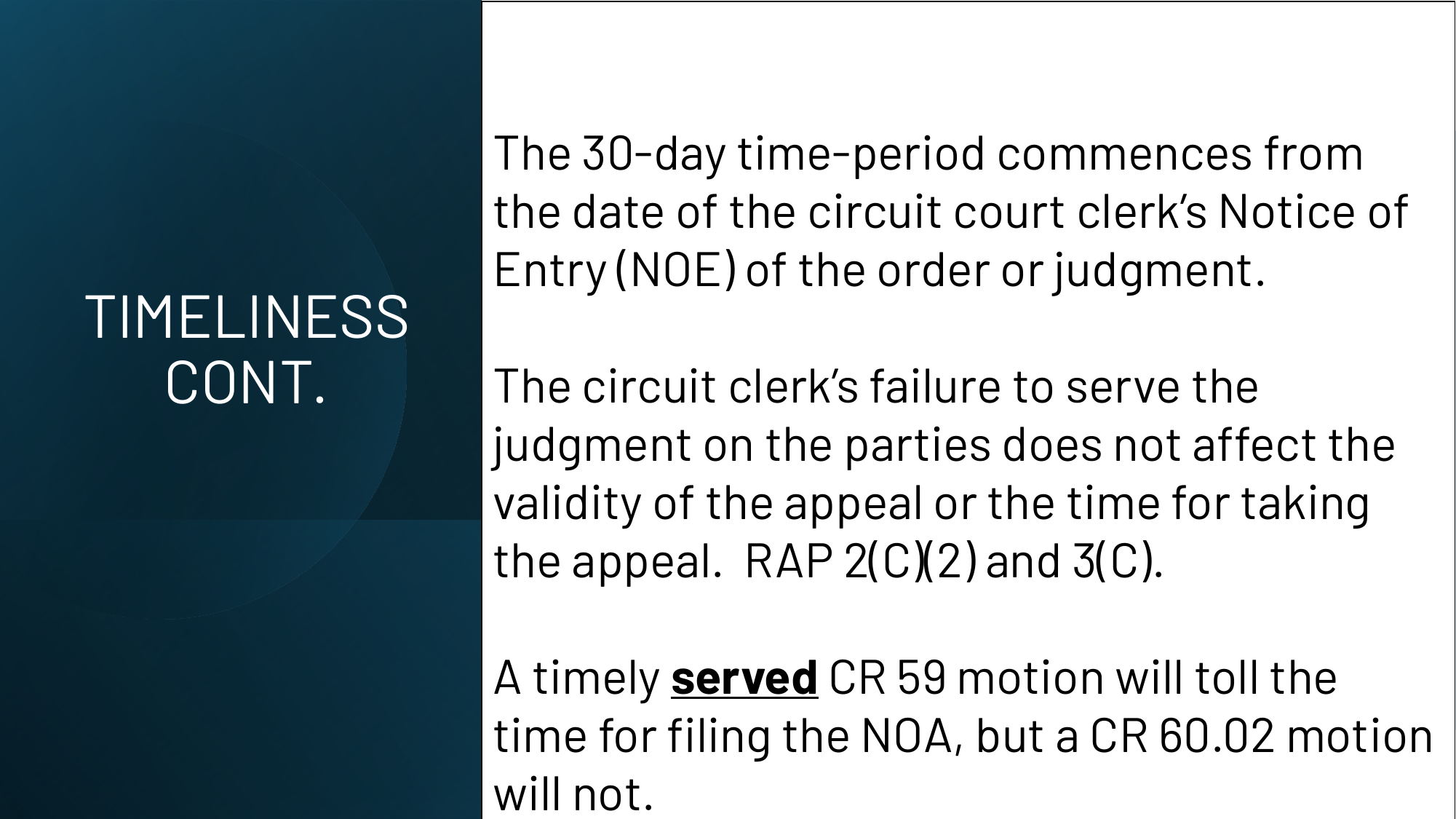

The 30-day time-period commences from the date of the circuit court clerk’s Notice of Entry (NOE) of the order or judgment.

The circuit clerk’s failure to serve the judgment on the parties does not affect the validity of the appeal or the time for taking the appeal.  RAP 2(C)(2) and 3(C).

A timely served CR 59 motion will toll the time for filing the NOA, but a CR 60.02 motion will not.

# TIMELINESS CONT.